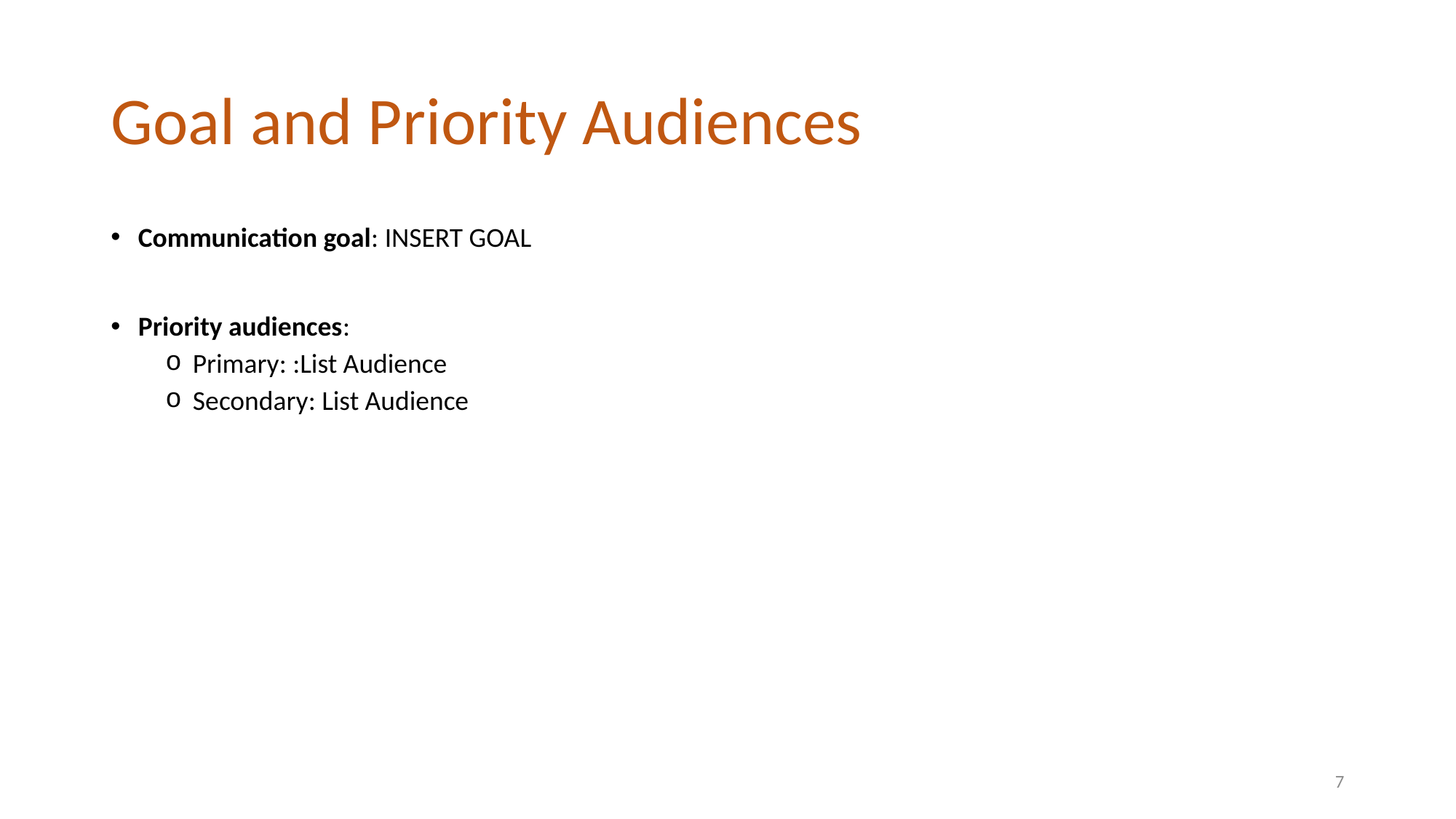

# Goal and Priority Audiences
Communication goal: INSERT GOAL

Priority audiences:
Primary: :List Audience
Secondary: List Audience

7